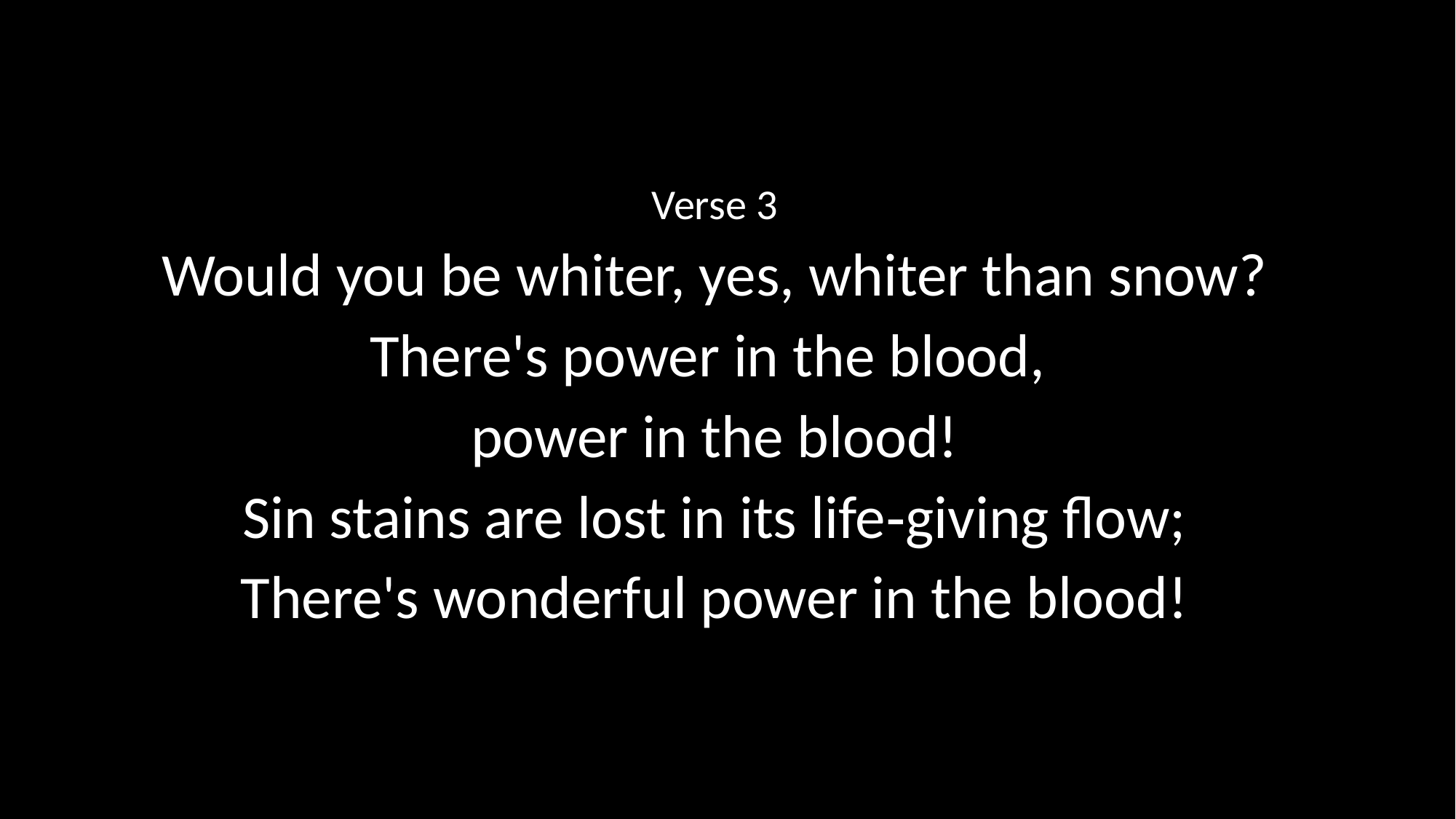

Verse 3
Would you be whiter, yes, whiter than snow?
There's power in the blood,
power in the blood!
Sin stains are lost in its life‑giving flow;
There's wonderful power in the blood!